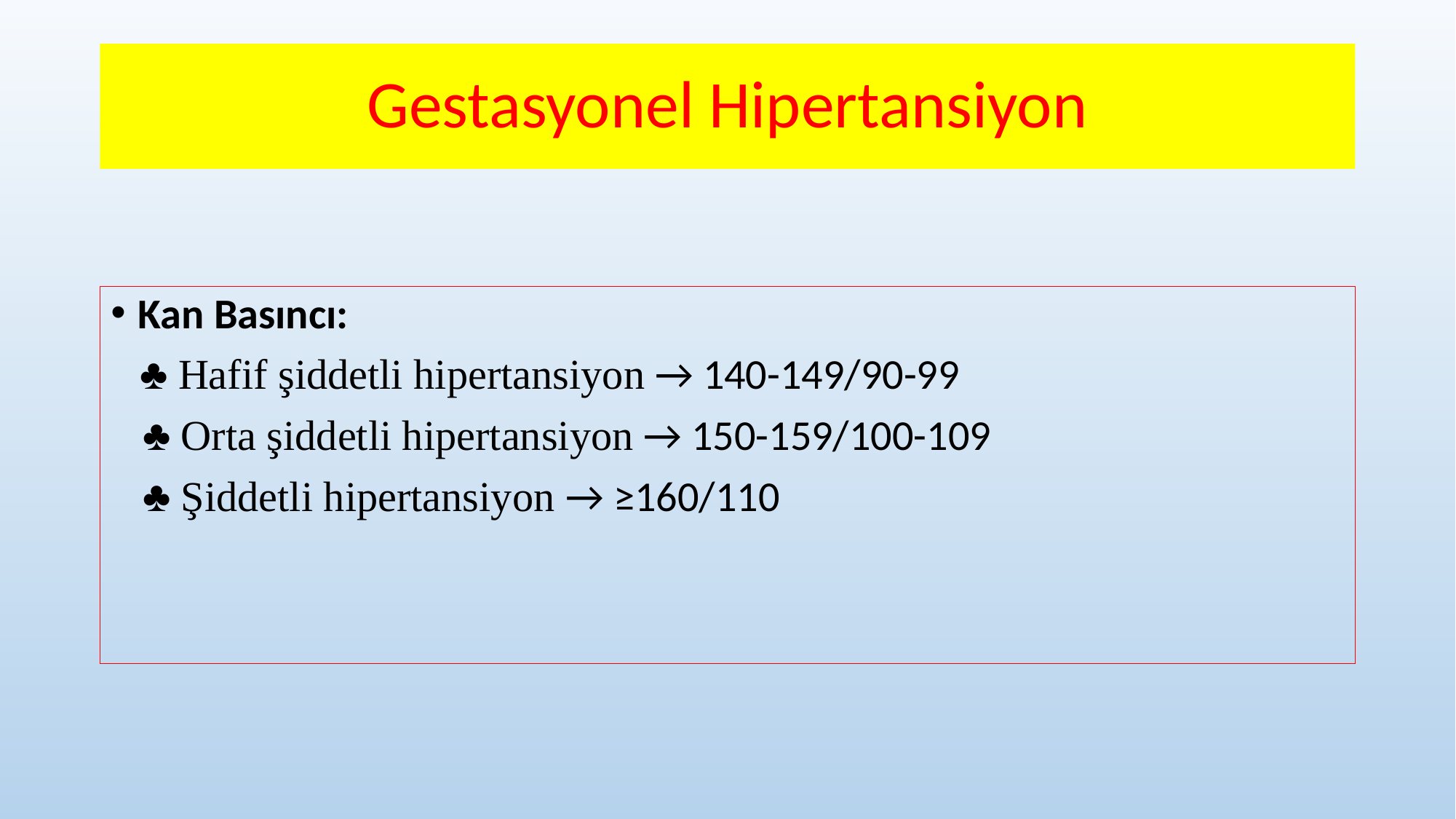

# Gestasyonel Hipertansiyon
Kan Basıncı:
   ♣ Hafif şiddetli hipertansiyon → 140-149/90-99
   ♣ Orta şiddetli hipertansiyon → 150-159/100-109
   ♣ Şiddetli hipertansiyon → ≥160/110